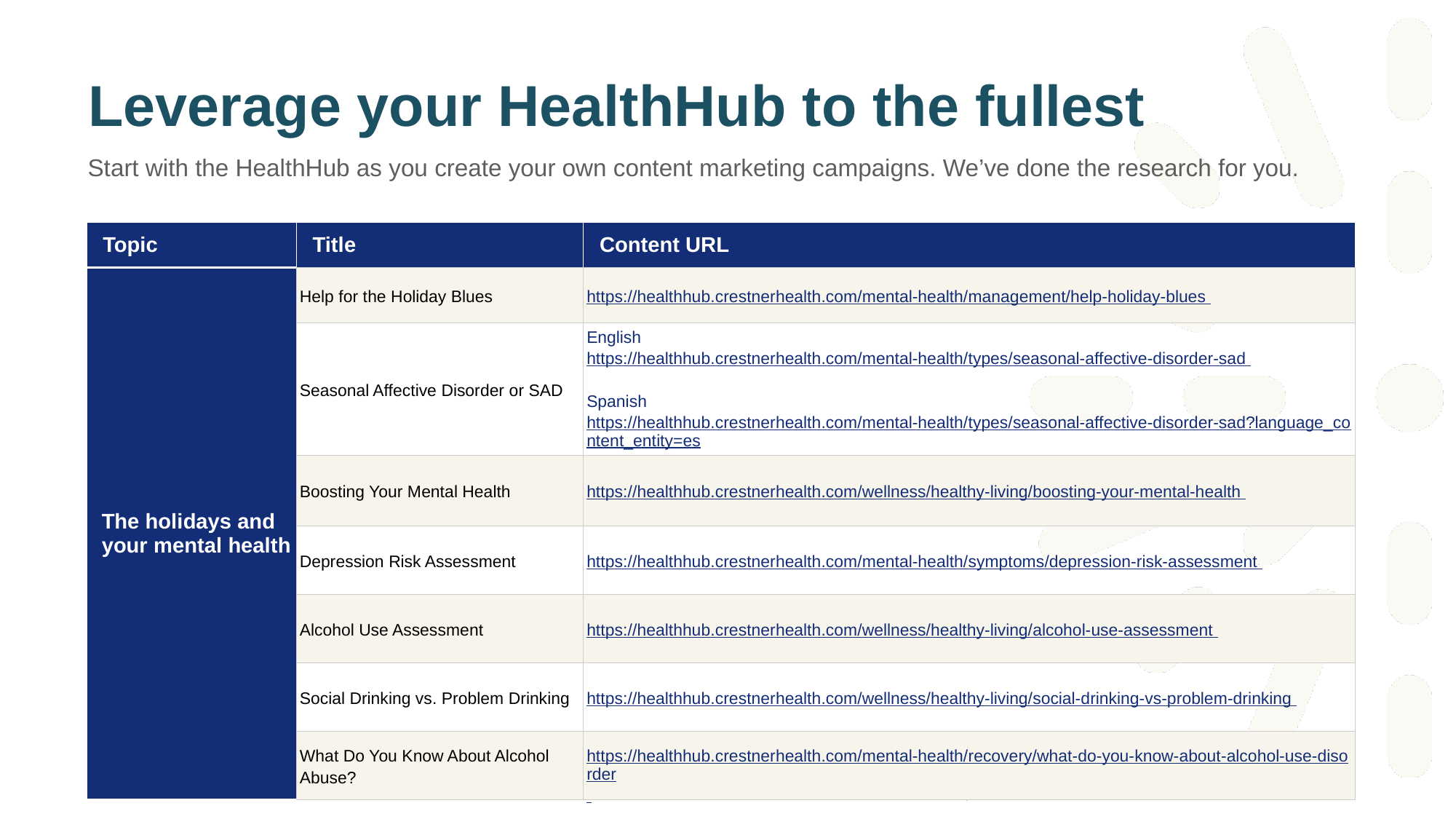

# Leverage your HealthHub to the fullest
Start with the HealthHub as you create your own content marketing campaigns. We’ve done the research for you.
| Topic | Title | Content URL |
| --- | --- | --- |
| The holidays and your mental health | Help for the Holiday Blues | https://healthhub.crestnerhealth.com/mental-health/management/help-holiday-blues |
|  | Seasonal Affective Disorder or SAD | English https://healthhub.crestnerhealth.com/mental-health/types/seasonal-affective-disorder-sad Spanish https://healthhub.crestnerhealth.com/mental-health/types/seasonal-affective-disorder-sad?language\_content\_entity=es |
|  | Boosting Your Mental Health | https://healthhub.crestnerhealth.com/wellness/healthy-living/boosting-your-mental-health |
|  | Depression Risk Assessment | https://healthhub.crestnerhealth.com/mental-health/symptoms/depression-risk-assessment |
|  | Alcohol Use Assessment | https://healthhub.crestnerhealth.com/wellness/healthy-living/alcohol-use-assessment |
|  | Social Drinking vs. Problem Drinking | https://healthhub.crestnerhealth.com/wellness/healthy-living/social-drinking-vs-problem-drinking |
|  | What Do You Know About Alcohol Abuse? | https://healthhub.crestnerhealth.com/mental-health/recovery/what-do-you-know-about-alcohol-use-disorder |